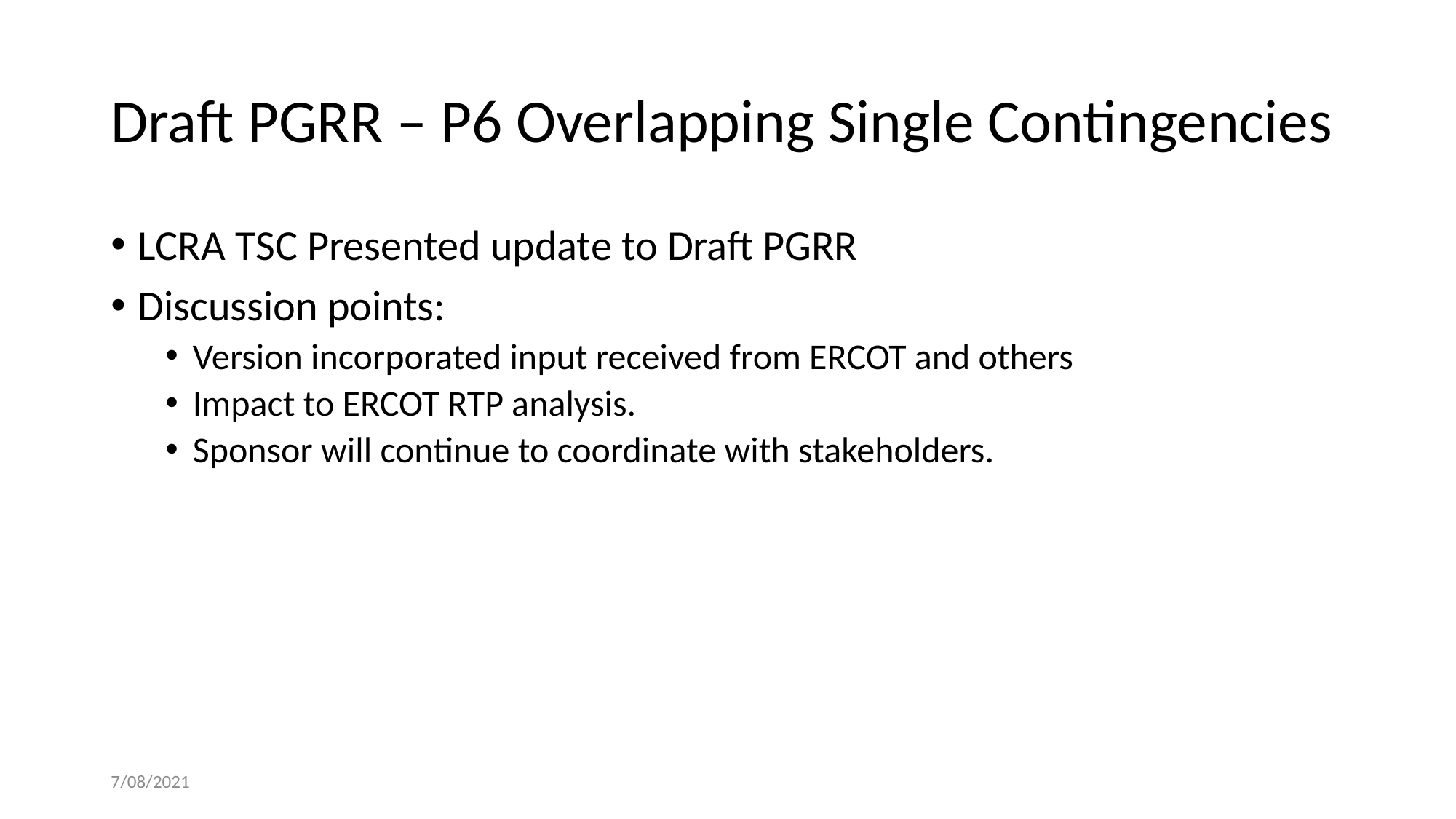

# Draft PGRR – P6 Overlapping Single Contingencies
LCRA TSC Presented update to Draft PGRR
Discussion points:
Version incorporated input received from ERCOT and others
Impact to ERCOT RTP analysis.
Sponsor will continue to coordinate with stakeholders.

7/08/2021